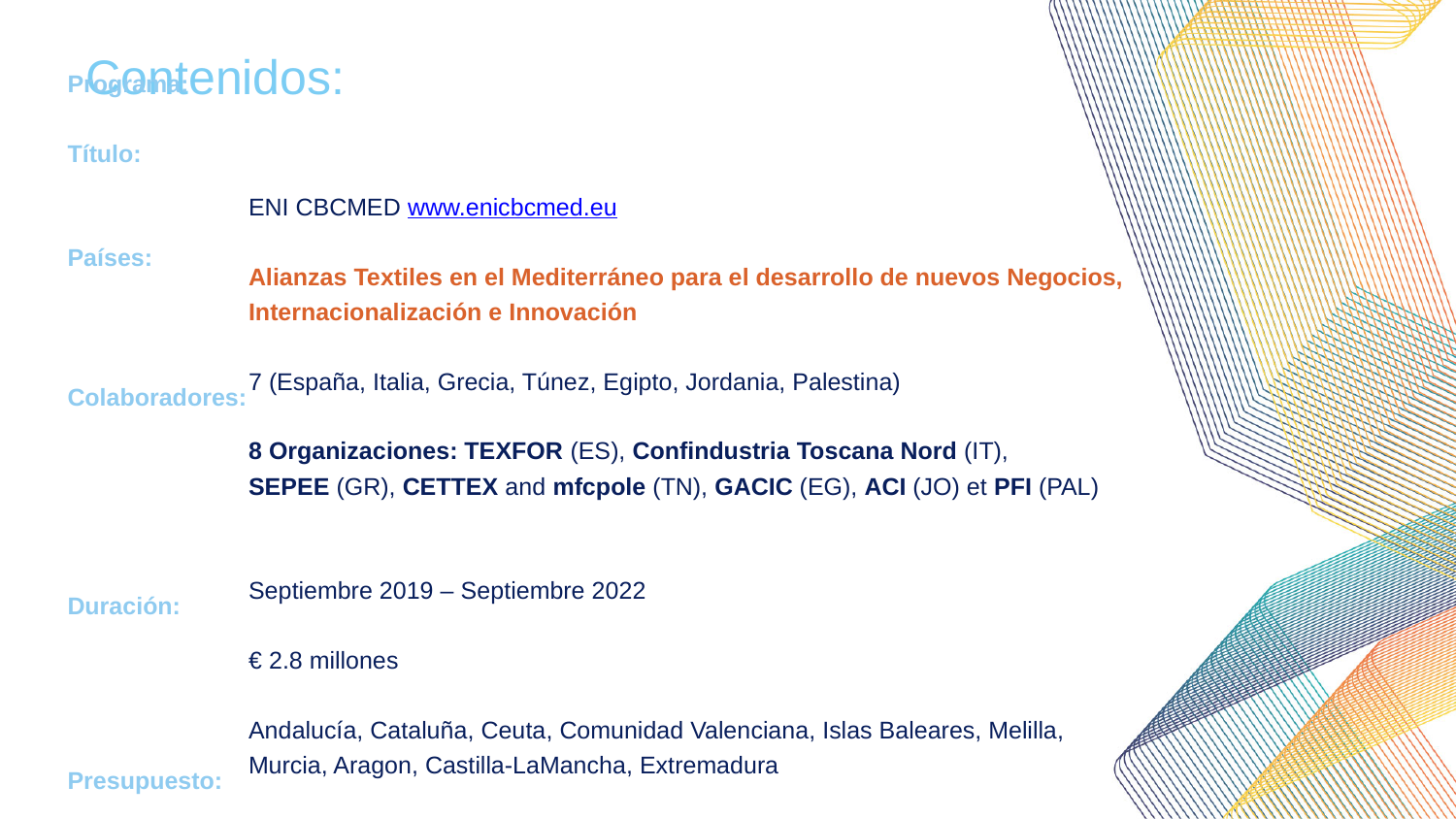

Contenidos:

Programa:
Título:

Países:
Colaboradores:
Duración:
Presupuesto:

*   Regiones
    Elegibles en
    España

ENI CBCMED www.enicbcmed.eu

Alianzas Textiles en el Mediterráneo para el desarrollo de nuevos Negocios, Internacionalización e Innovación

7 (España, Italia, Grecia, Túnez, Egipto, Jordania, Palestina)

8 Organizaciones: TEXFOR (ES), Confindustria Toscana Nord (IT),
SEPEE (GR), CETTEX and mfcpole (TN), GACIC (EG), ACI (JO) et PFI (PAL)

Septiembre 2019 – Septiembre 2022

€ 2.8 millones

Andalucía, Cataluña, Ceuta, Comunidad Valenciana, Islas Baleares, Melilla, Murcia, Aragon, Castilla-LaMancha, Extremadura